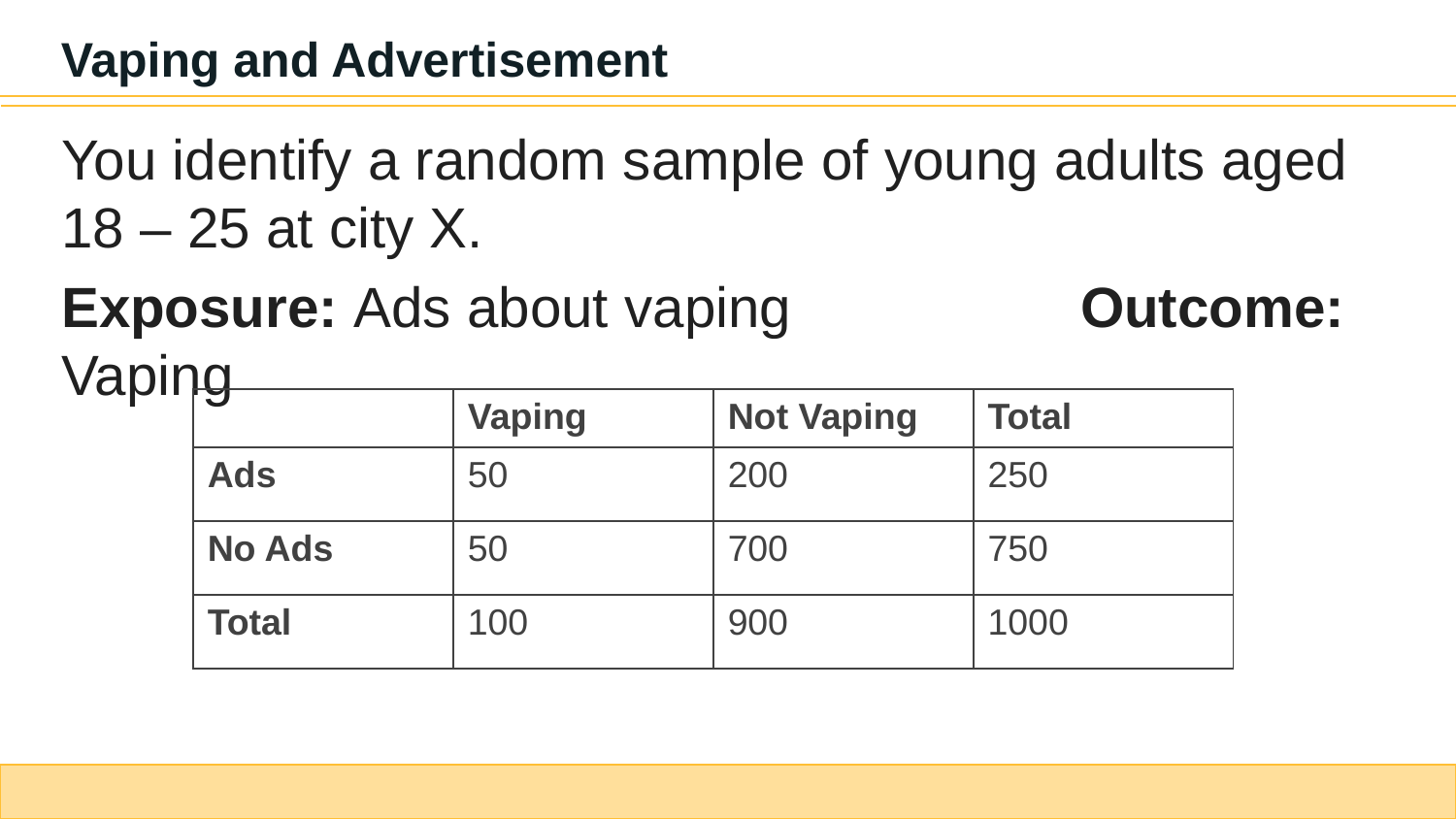

Vaping and Advertisement
You identify a random sample of young adults aged 18 – 25 at city X.
Exposure: Ads about vaping 		Outcome: Vaping

|  | Vaping | Not Vaping | Total |
| --- | --- | --- | --- |
| Ads | 50 | 200 | 250 |
| No Ads | 50 | 700 | 750 |
| Total | 100 | 900 | 1000 |